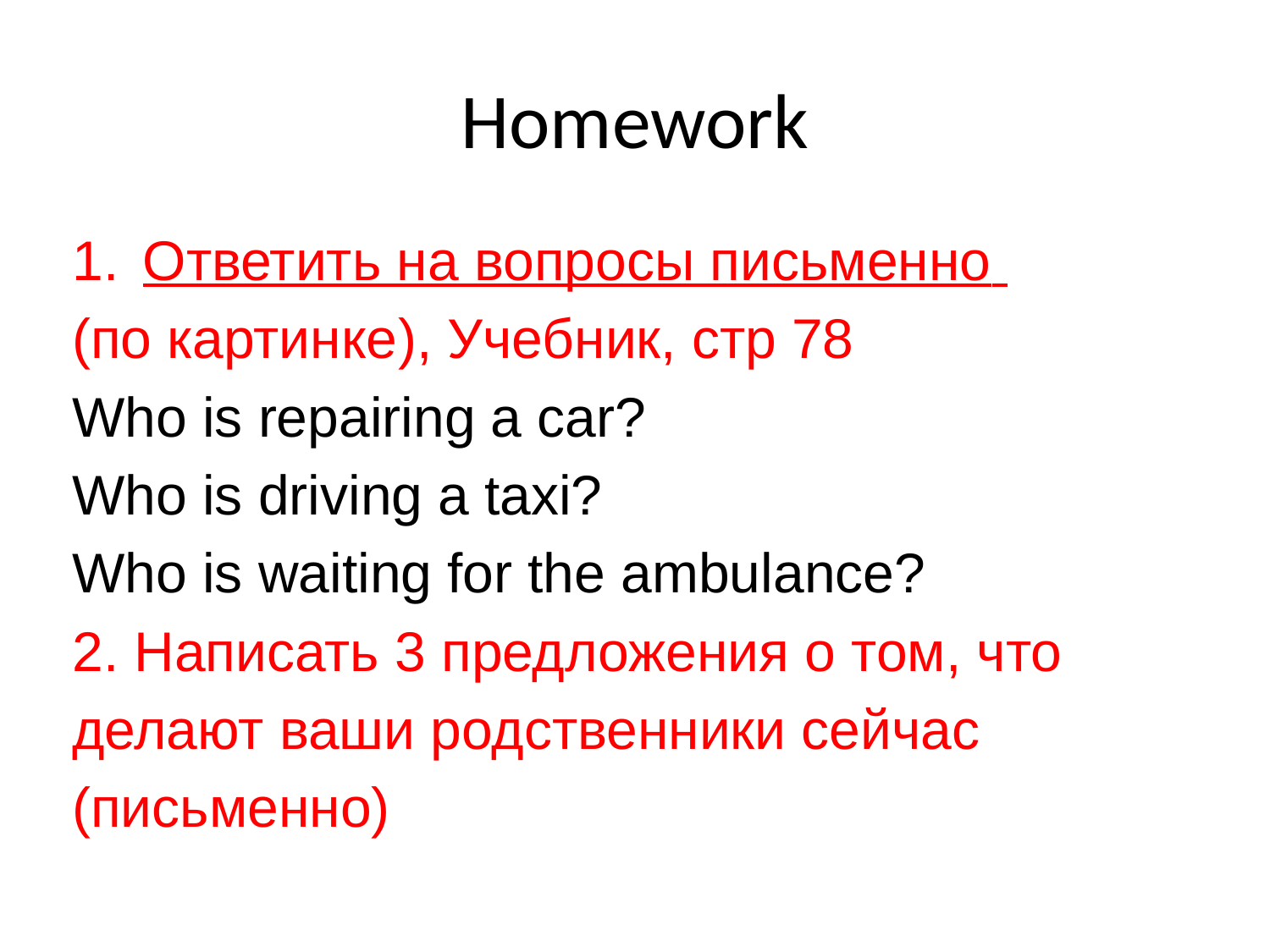

# Homework
Ответить на вопросы письменно
(по картинке), Учебник, стр 78
Who is repairing a car?
Who is driving a taxi?
Who is waiting for the ambulance?
2. Написать 3 предложения о том, что
делают ваши родственники сейчас
(письменно)